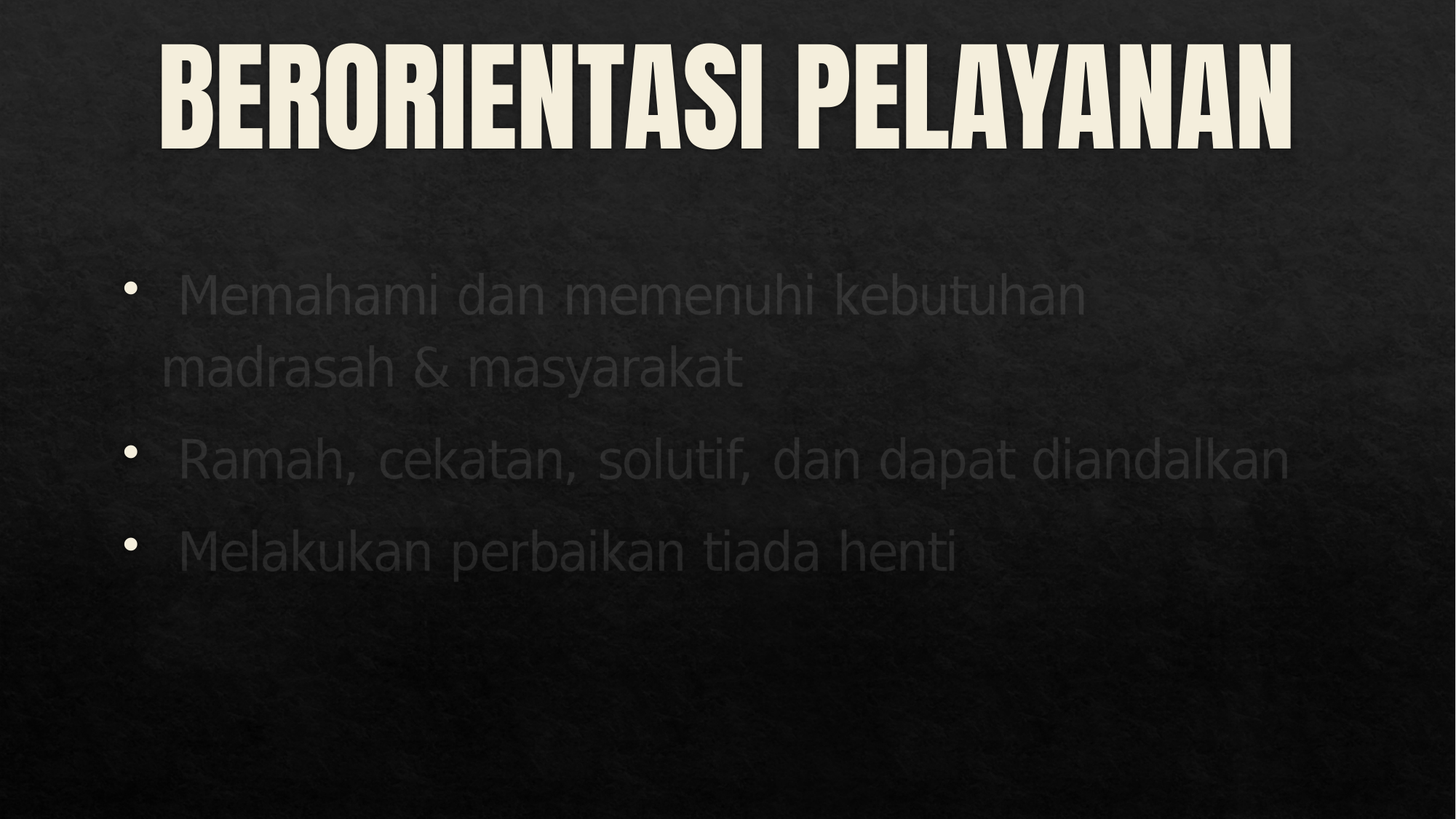

# BERORIENTASI PELAYANAN
 Memahami dan memenuhi kebutuhan madrasah & masyarakat
 Ramah, cekatan, solutif, dan dapat diandalkan
 Melakukan perbaikan tiada henti